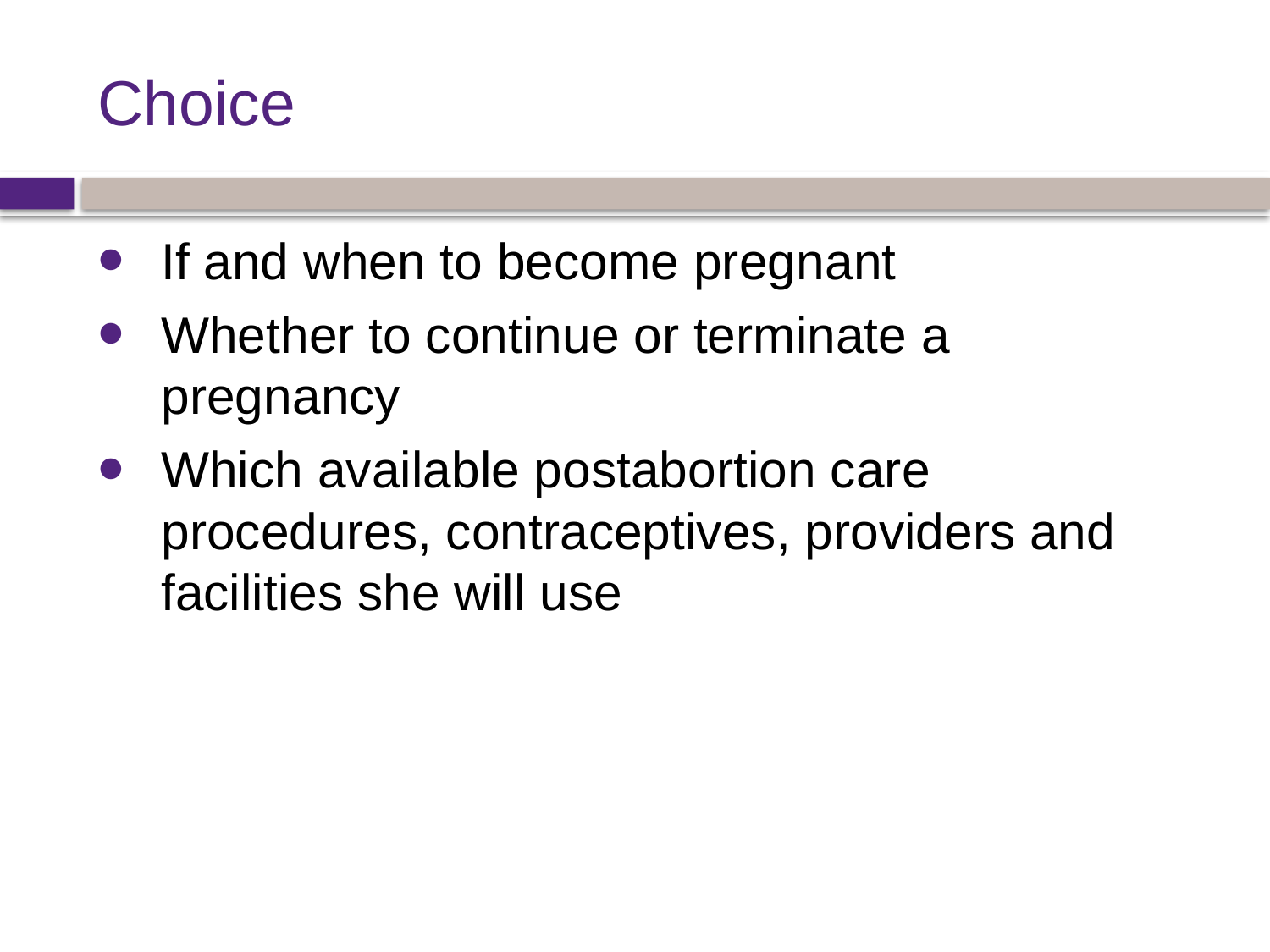

# Choice
If and when to become pregnant
Whether to continue or terminate a pregnancy
Which available postabortion care procedures, contraceptives, providers and facilities she will use